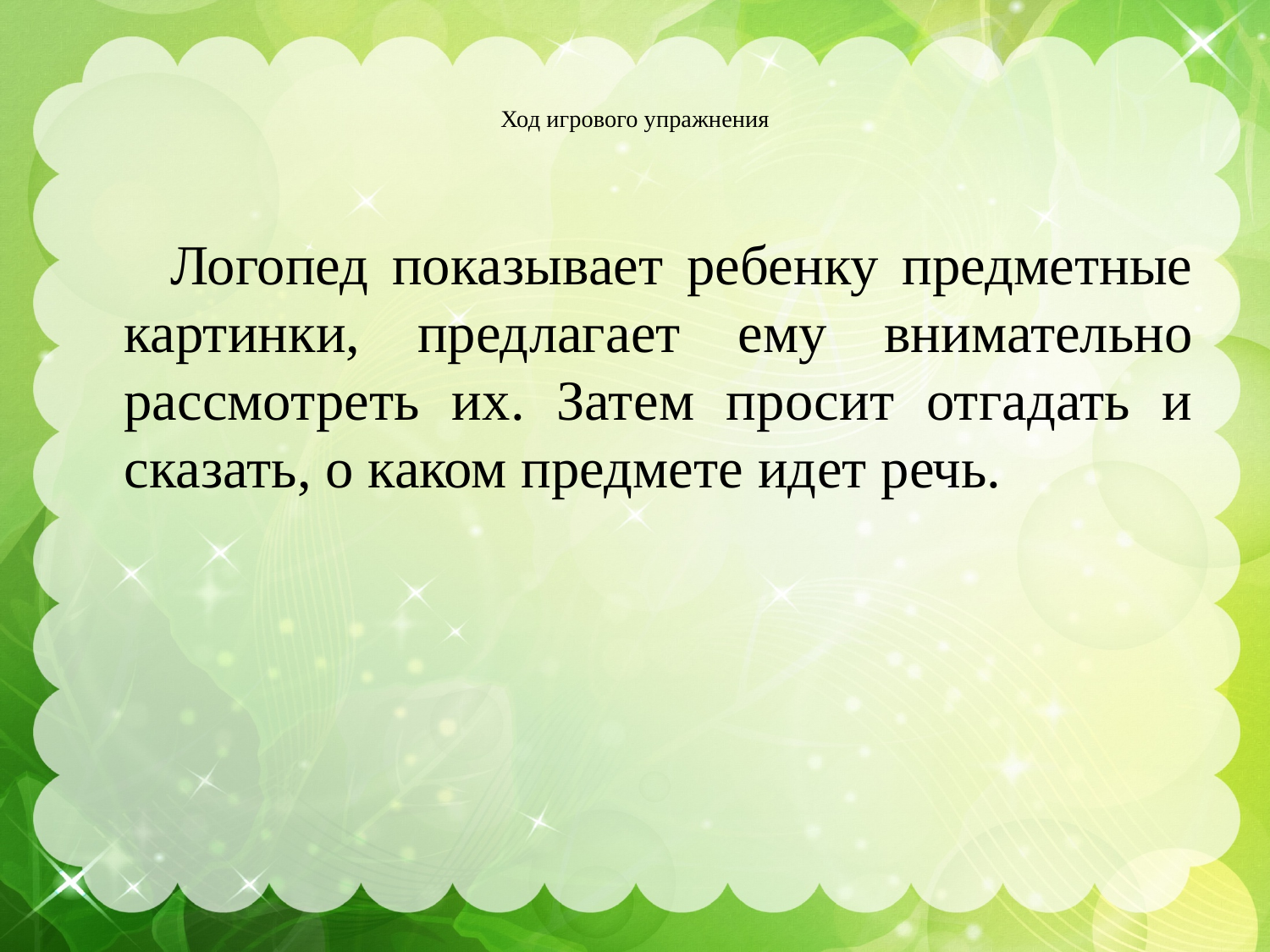

# Ход игрового упражнения
    Логопед показывает ребенку предметные картинки, предлагает ему внимательно рассмотреть их. Затем просит отгадать и сказать, о каком предмете идет речь.